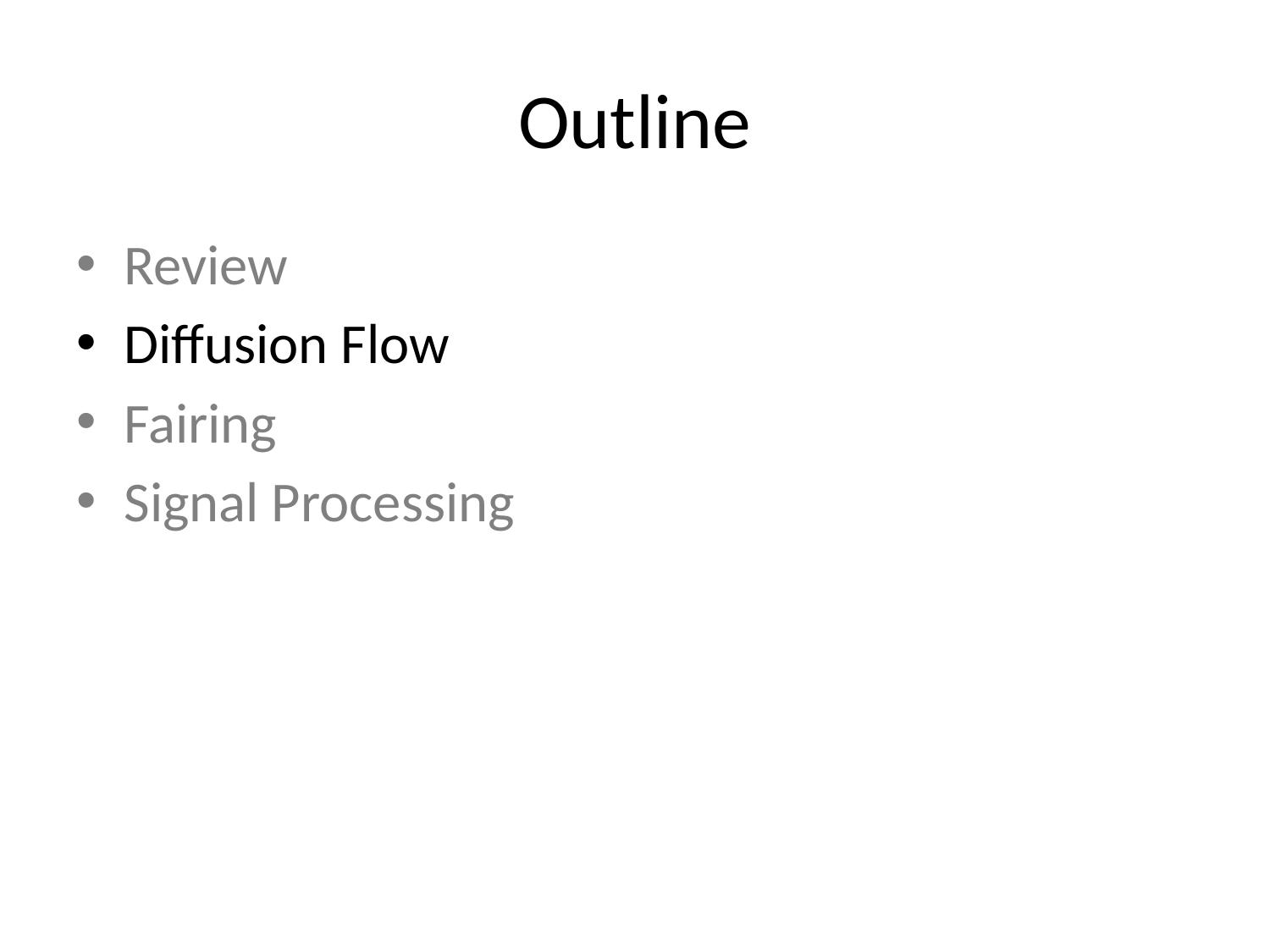

# Outline
Review
Diffusion Flow
Fairing
Signal Processing